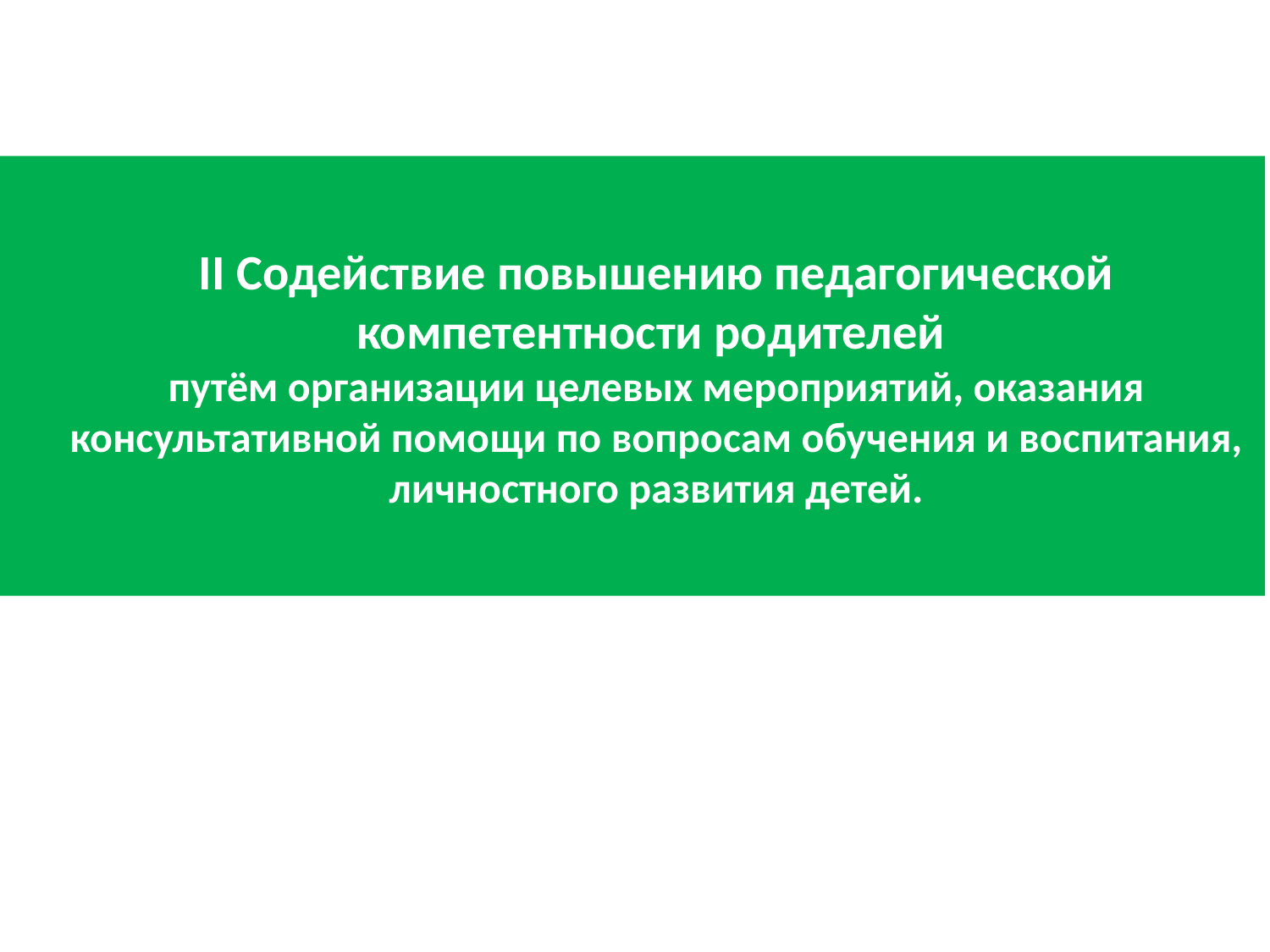

# II Содействие повышению педагогической компетентности родителей путём организации целевых мероприятий, оказания консультативной помощи по вопросам обучения и воспитания, личностного развития детей.